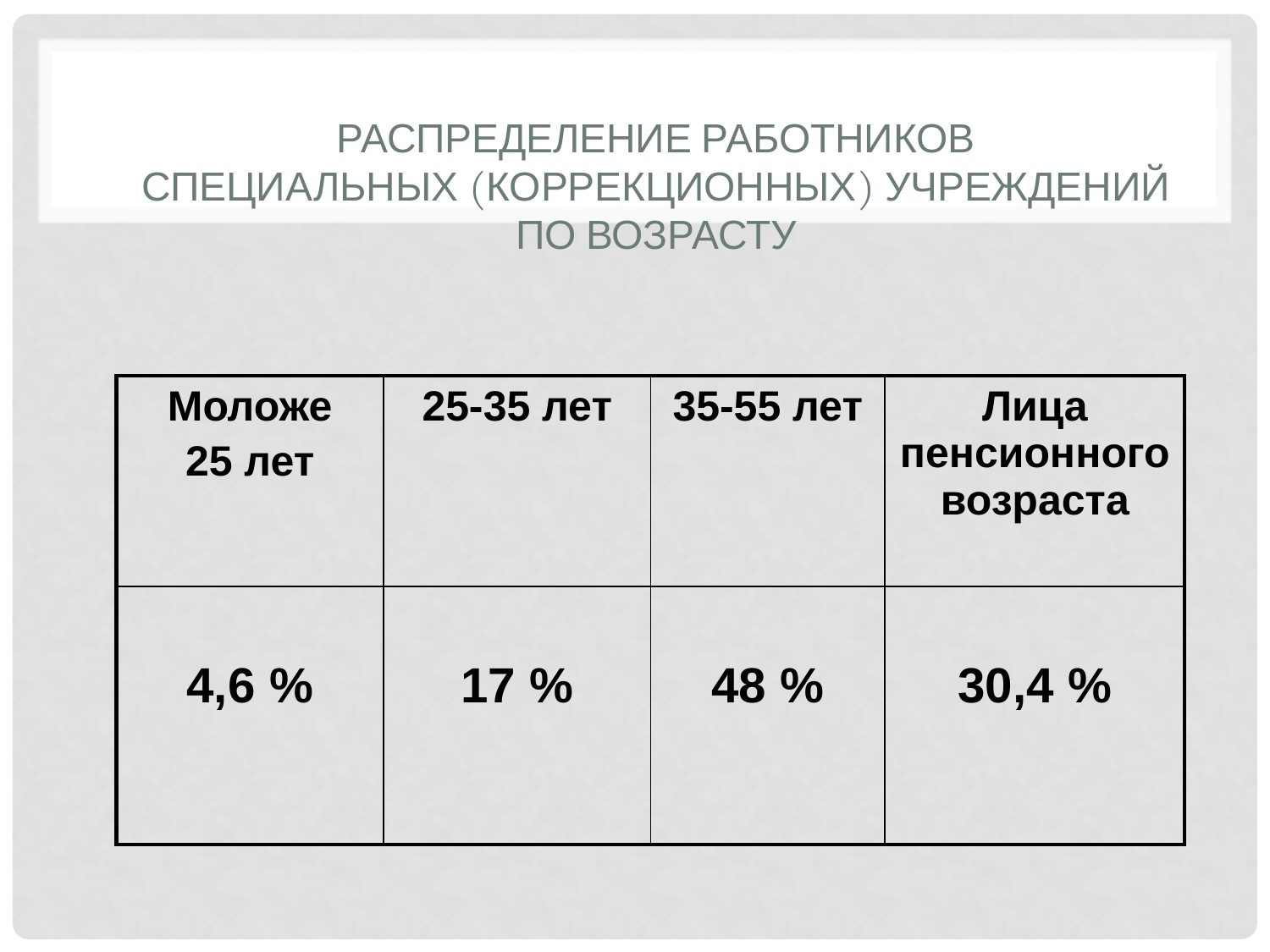

# Распределение работников специальных (коррекционных) учреждений по возрасту
| Моложе 25 лет | 25-35 лет | 35-55 лет | Лица пенсионного возраста |
| --- | --- | --- | --- |
| 4,6 % | 17 % | 48 % | 30,4 % |